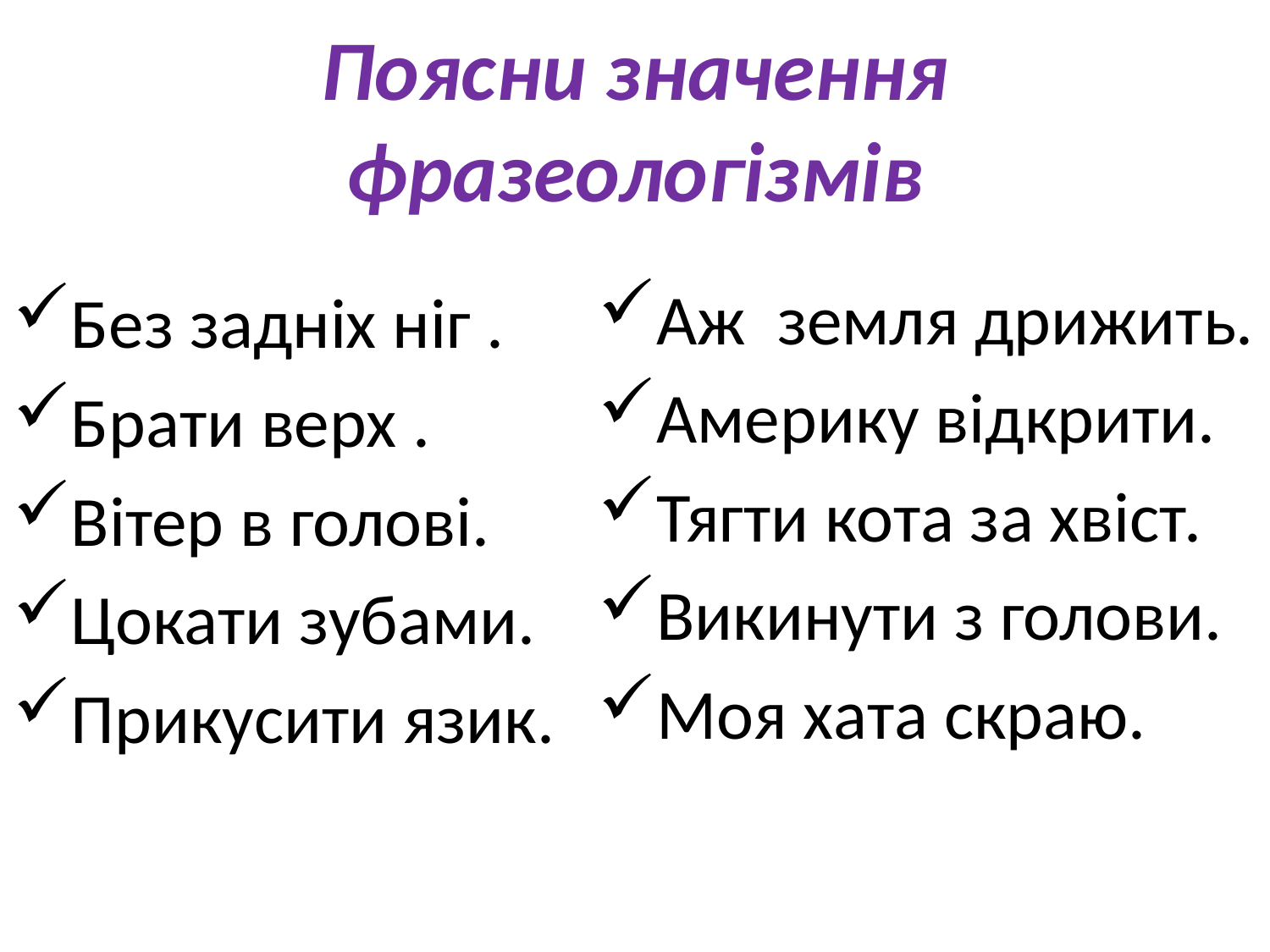

# Поясни значення фразеологізмів
Аж  земля дрижить.
Америку відкрити.
Тягти кота за хвіст.
Викинути з голови.
Моя хата скраю.
Без задніх ніг .
Брати верх .
Вітер в голові.
Цокати зубами.
Прикусити язик.